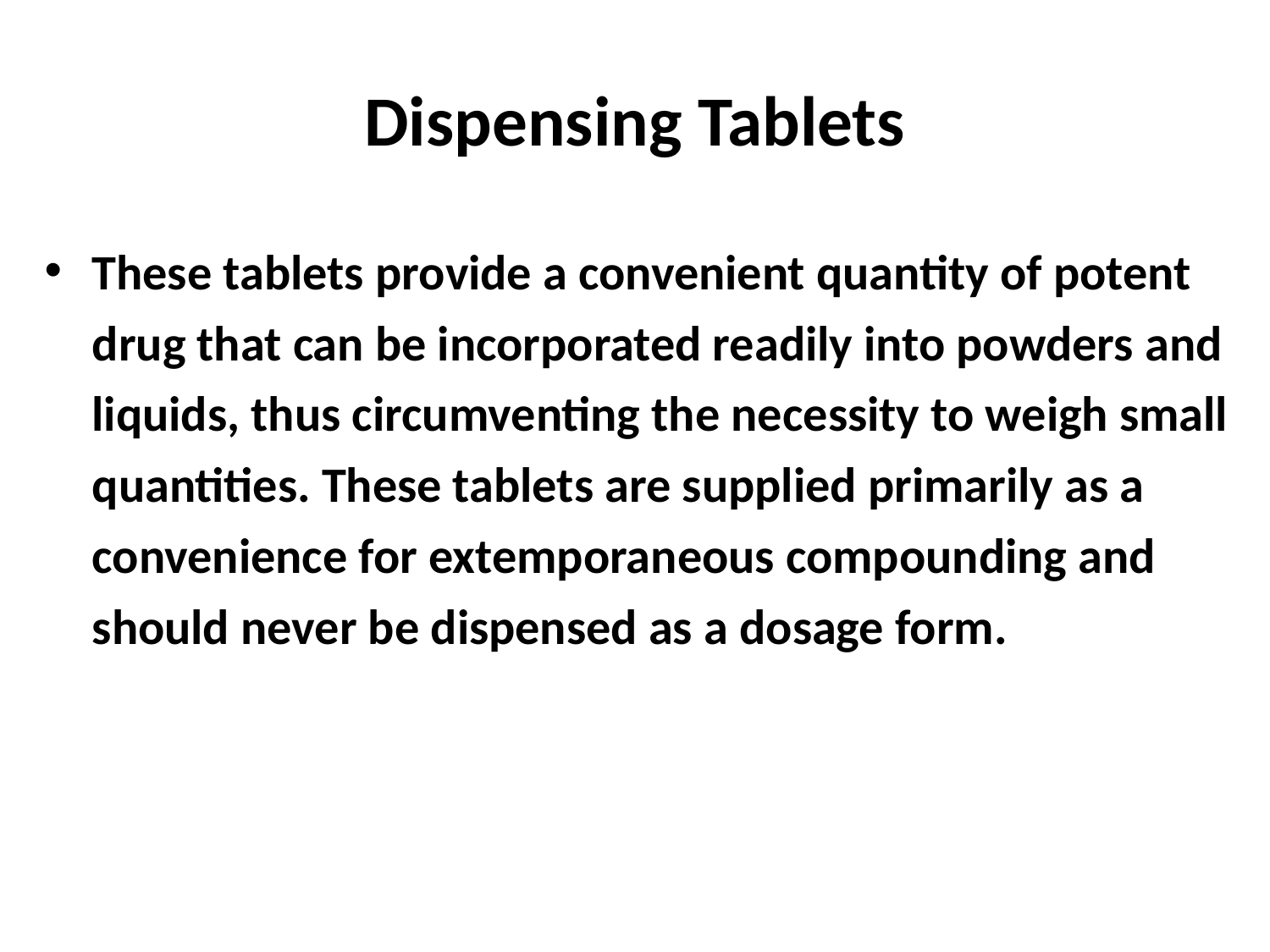

# Dispensing Tablets
These tablets provide a convenient quantity of potent drug that can be incorporated readily into powders and liquids, thus circumventing the necessity to weigh small quantities. These tablets are supplied primarily as a convenience for extemporaneous compounding and should never be dispensed as a dosage form.